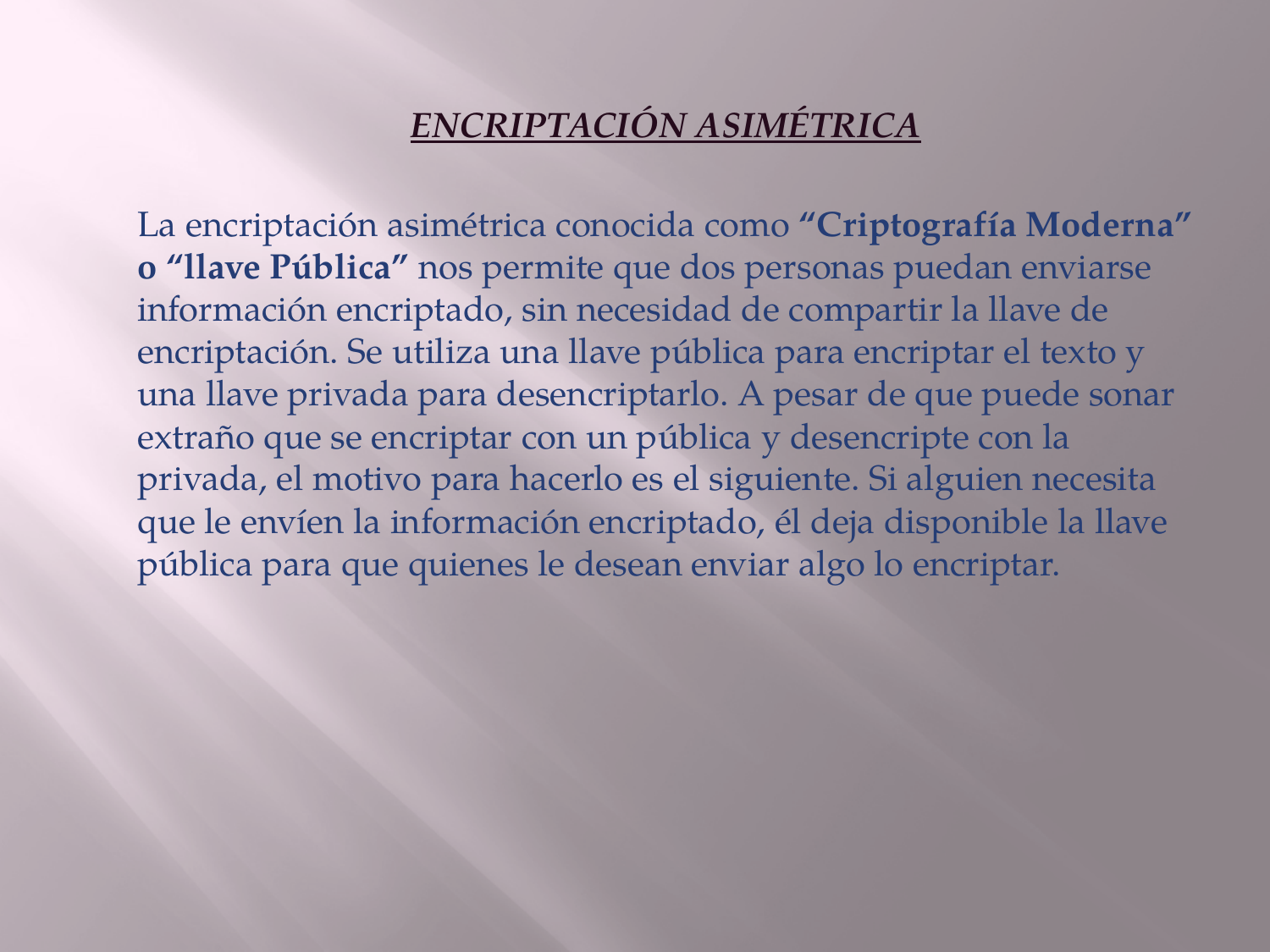

Encriptación Asimétrica

La encriptación asimétrica conocida como “Criptografía Moderna” o “llave Pública” nos permite que dos personas puedan enviarse información encriptado, sin necesidad de compartir la llave de encriptación. Se utiliza una llave pública para encriptar el texto y una llave privada para desencriptarlo. A pesar de que puede sonar extraño que se encriptar con un pública y desencripte con la privada, el motivo para hacerlo es el siguiente. Si alguien necesita que le envíen la información encriptado, él deja disponible la llave pública para que quienes le desean enviar algo lo encriptar.